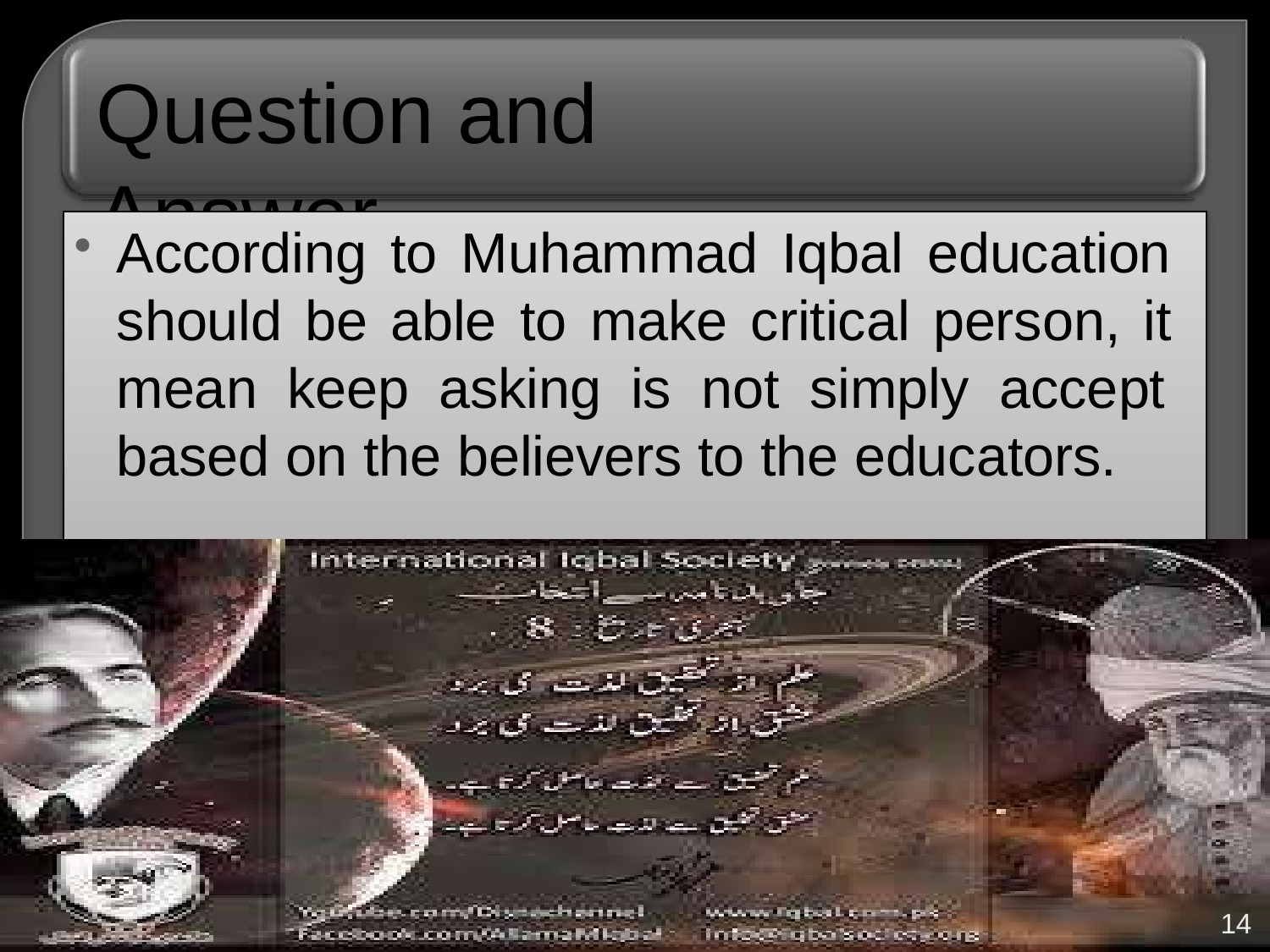

# Question and Answer

According to Muhammad Iqbal education  should be able to make critical person, it  mean keep asking is not simply accept  based on the believers to the educators.

14